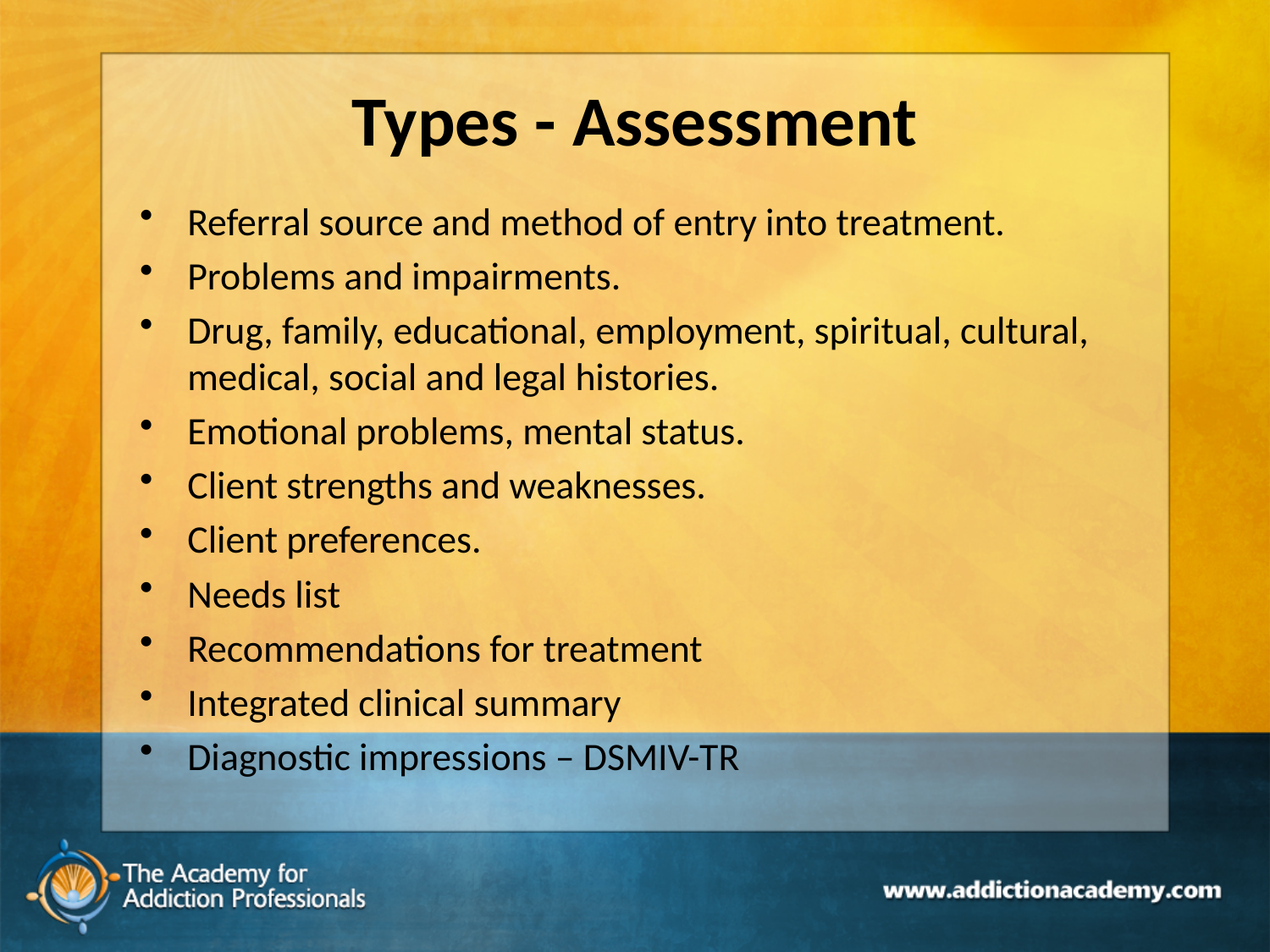

# Types - Assessment
Referral source and method of entry into treatment.
Problems and impairments.
Drug, family, educational, employment, spiritual, cultural, medical, social and legal histories.
Emotional problems, mental status.
Client strengths and weaknesses.
Client preferences.
Needs list
Recommendations for treatment
Integrated clinical summary
Diagnostic impressions – DSMIV-TR